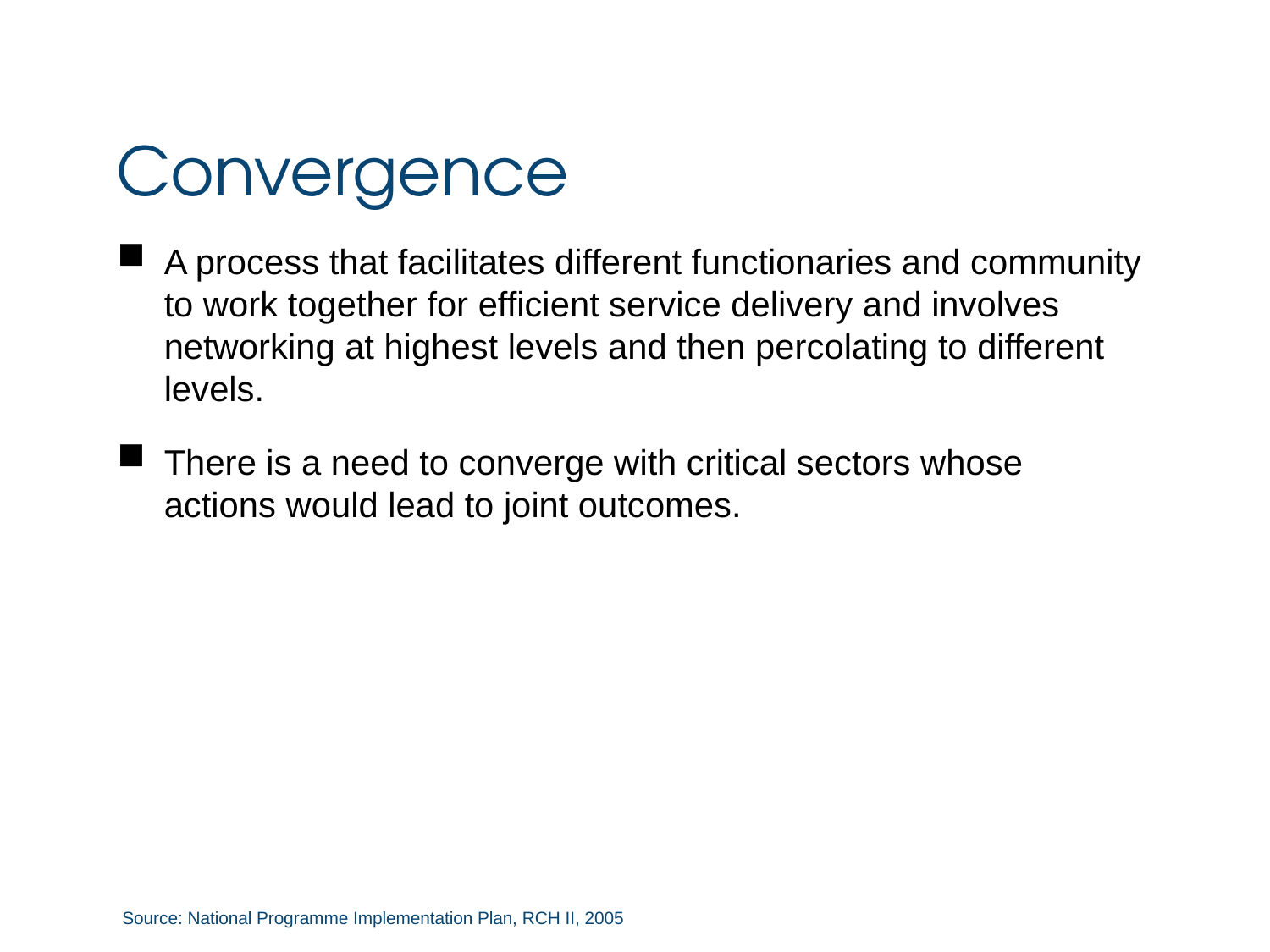

# Convergence
A process that facilitates different functionaries and community to work together for efficient service delivery and involves networking at highest levels and then percolating to different levels.
There is a need to converge with critical sectors whose actions would lead to joint outcomes.

Source: National Programme Implementation Plan, RCH II, 2005